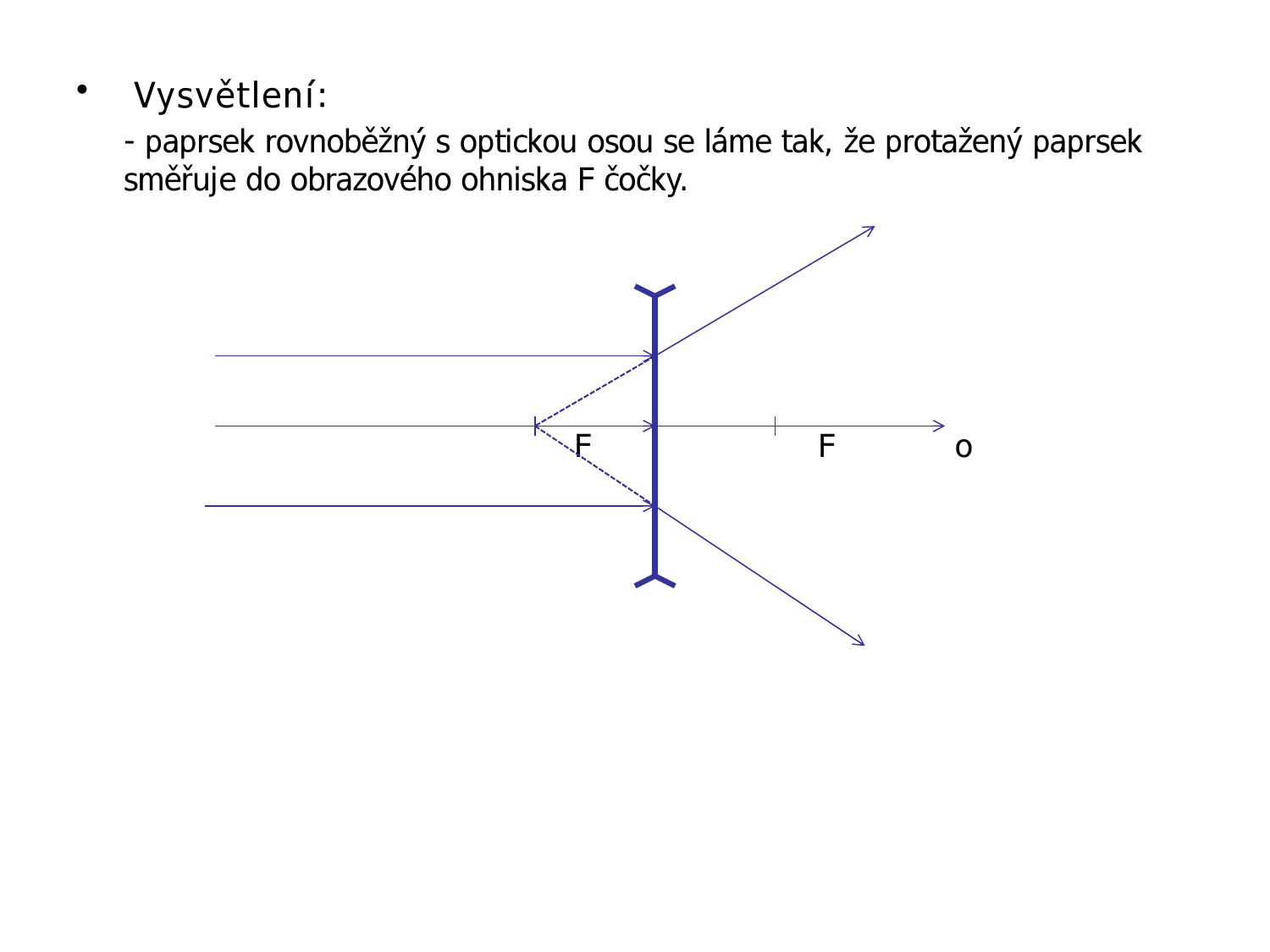

Vysvětlení:
	- paprsek rovnoběžný s optickou osou se láme tak, že protažený paprsek směřuje do obrazového ohniska F čočky.

				       F		      F	       o